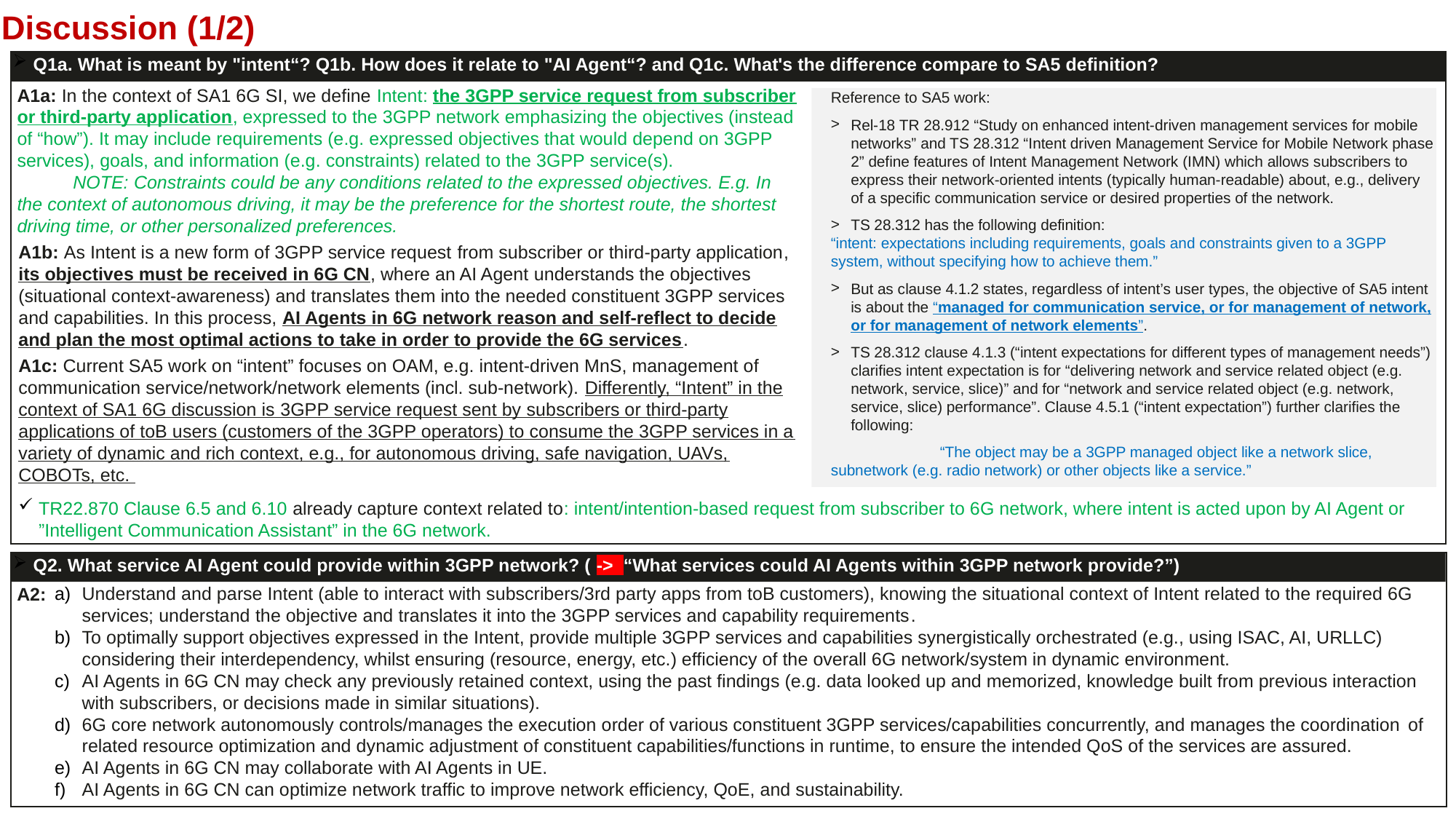

Discussion (1/2)

Q1a. What is meant by "intent“? Q1b. How does it relate to "AI Agent“? and Q1c. What's the difference compare to SA5 definition?

A1a: In the context of SA1 6G SI, we define Intent: the 3GPP service request from subscriber or third-party application, expressed to the 3GPP network emphasizing the objectives (instead of “how”). It may include requirements (e.g. expressed objectives that would depend on 3GPP services), goals, and information (e.g. constraints) related to the 3GPP service(s).
           NOTE: Constraints could be any conditions related to the expressed objectives. E.g. In     the context of autonomous driving, it may be the preference for the shortest route, the shortest driving time, or other personalized preferences.
A1b: As Intent is a new form of 3GPP service request from subscriber or third-party application, its objectives must be received in 6G CN, where an AI Agent understands the objectives (situational context-awareness) and translates them into the needed constituent 3GPP services and capabilities. In this process, AI Agents in 6G network reason and self-reflect to decide and plan the most optimal actions to take in order to provide the 6G services.
A1c: Current SA5 work on “intent” focuses on OAM, e.g. intent-driven MnS, management of communication service/network/network elements (incl. sub-network). Differently, “Intent” in the context of SA1 6G discussion is 3GPP service request sent by subscribers or third-party applications of toB users (customers of the 3GPP operators) to consume the 3GPP services in a variety of dynamic and rich context, e.g., for autonomous driving, safe navigation, UAVs, COBOTs, etc.

Reference to SA5 work:
Rel-18 TR 28.912 “Study on enhanced intent-driven management services for mobile networks” and TS 28.312 “Intent driven Management Service for Mobile Network phase 2” define features of Intent Management Network (IMN) which allows subscribers to express their network-oriented intents (typically human-readable) about, e.g., delivery of a specific communication service or desired properties of the network.
TS 28.312 has the following definition:
“intent: expectations including requirements, goals and constraints given to a 3GPP system, without specifying how to achieve them.”
	But as clause 4.1.2 states, regardless of intent’s user types, the objective of SA5 intent is about the “managed for communication service, or for management of network, or for management of network elements”.
TS 28.312 clause 4.1.3 (“intent expectations for different types of management needs”) clarifies intent expectation is for “delivering network and service related object (e.g. network, service, slice)” and for “network and service related object (e.g. network, service, slice) performance”. Clause 4.5.1 (“intent expectation”) further clarifies the following:
  	“The object may be a 3GPP managed object like a network slice, subnetwork (e.g. radio network) or other objects like a service.”

TR22.870 Clause 6.5 and 6.10 already capture context related to: intent/intention-based request from subscriber to 6G network, where intent is acted upon by AI Agent or ”Intelligent Communication Assistant” in the 6G network.

Q2. What service AI Agent could provide within 3GPP network? ( ->  “What services could AI Agents within 3GPP network provide?”)

Understand and parse Intent (able to interact with subscribers/3rd party apps from toB customers), knowing the situational context of Intent related to the required 6G services; understand the objective and translates it into the 3GPP services and capability requirements.
To optimally support objectives expressed in the Intent, provide multiple 3GPP services and capabilities synergistically orchestrated (e.g., using ISAC, AI, URLLC) considering their interdependency, whilst ensuring (resource, energy, etc.) efficiency of the overall 6G network/system in dynamic environment.
AI Agents in 6G CN may check any previously retained context, using the past findings (e.g. data looked up and memorized, knowledge built from previous interaction with subscribers, or decisions made in similar situations).
6G core network autonomously controls/manages the execution order of various constituent 3GPP services/capabilities concurrently, and manages the coordination of related resource optimization and dynamic adjustment of constituent capabilities/functions in runtime, to ensure the intended QoS of the services are assured.
AI Agents in 6G CN may collaborate with AI Agents in UE.
AI Agents in 6G CN can optimize network traffic to improve network efficiency, QoE, and sustainability.

A2: